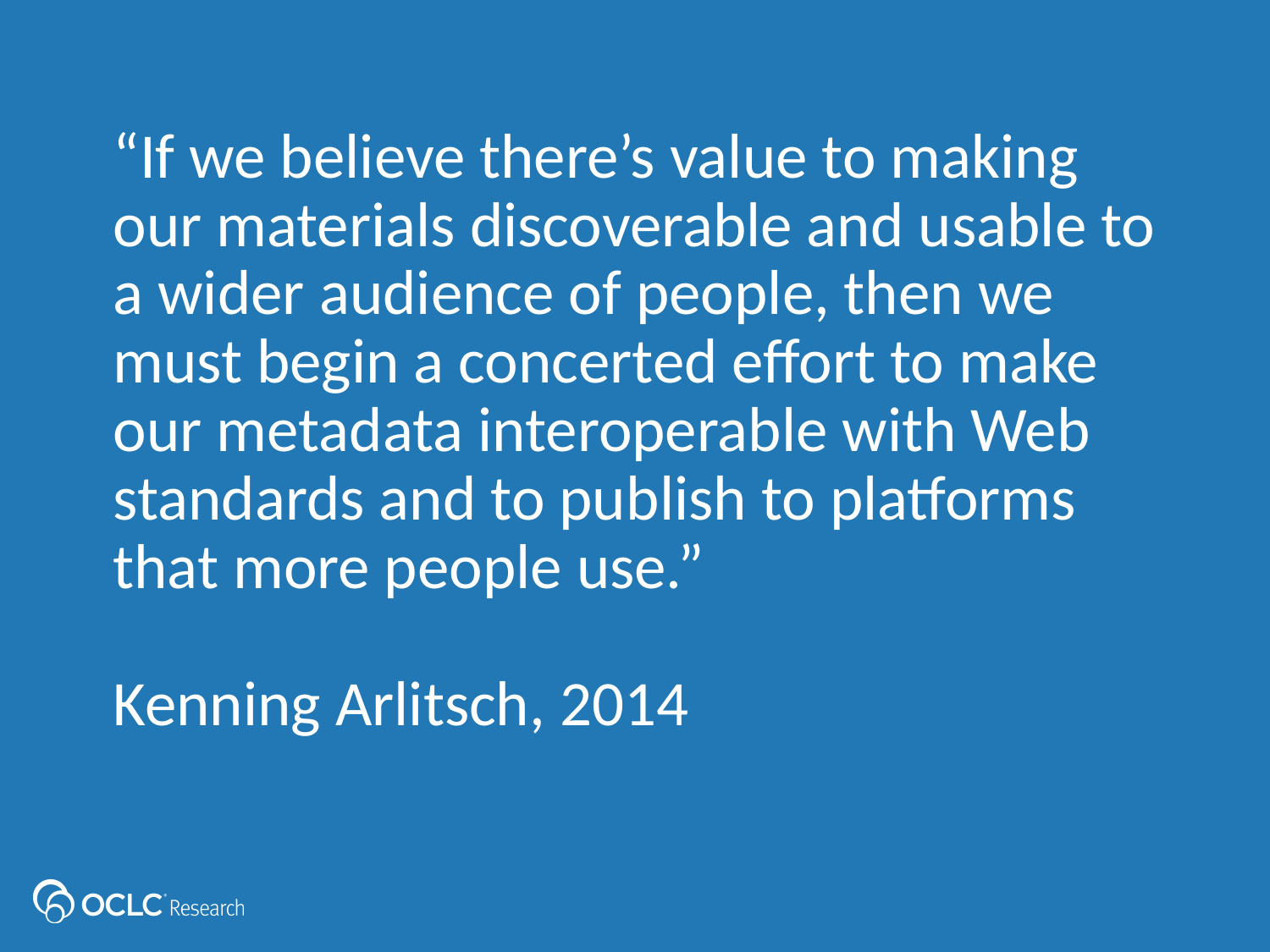

# “If we believe there’s value to making our materials discoverable and usable to a wider audience of people, then we must begin a concerted effort to make our metadata interoperable with Web standards and to publish to platforms that more people use.” Kenning Arlitsch, 2014